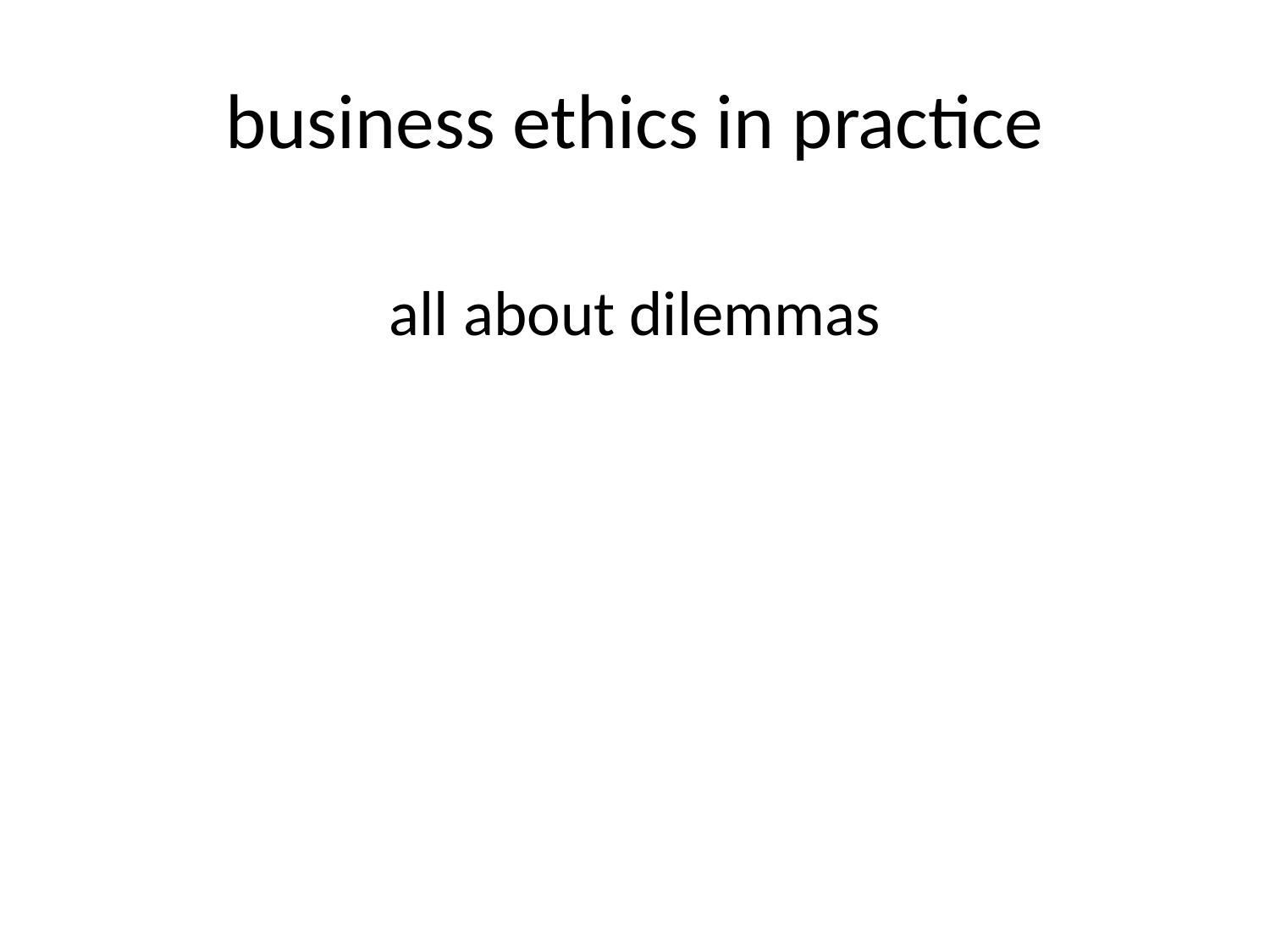

# business ethics in practice
all about dilemmas